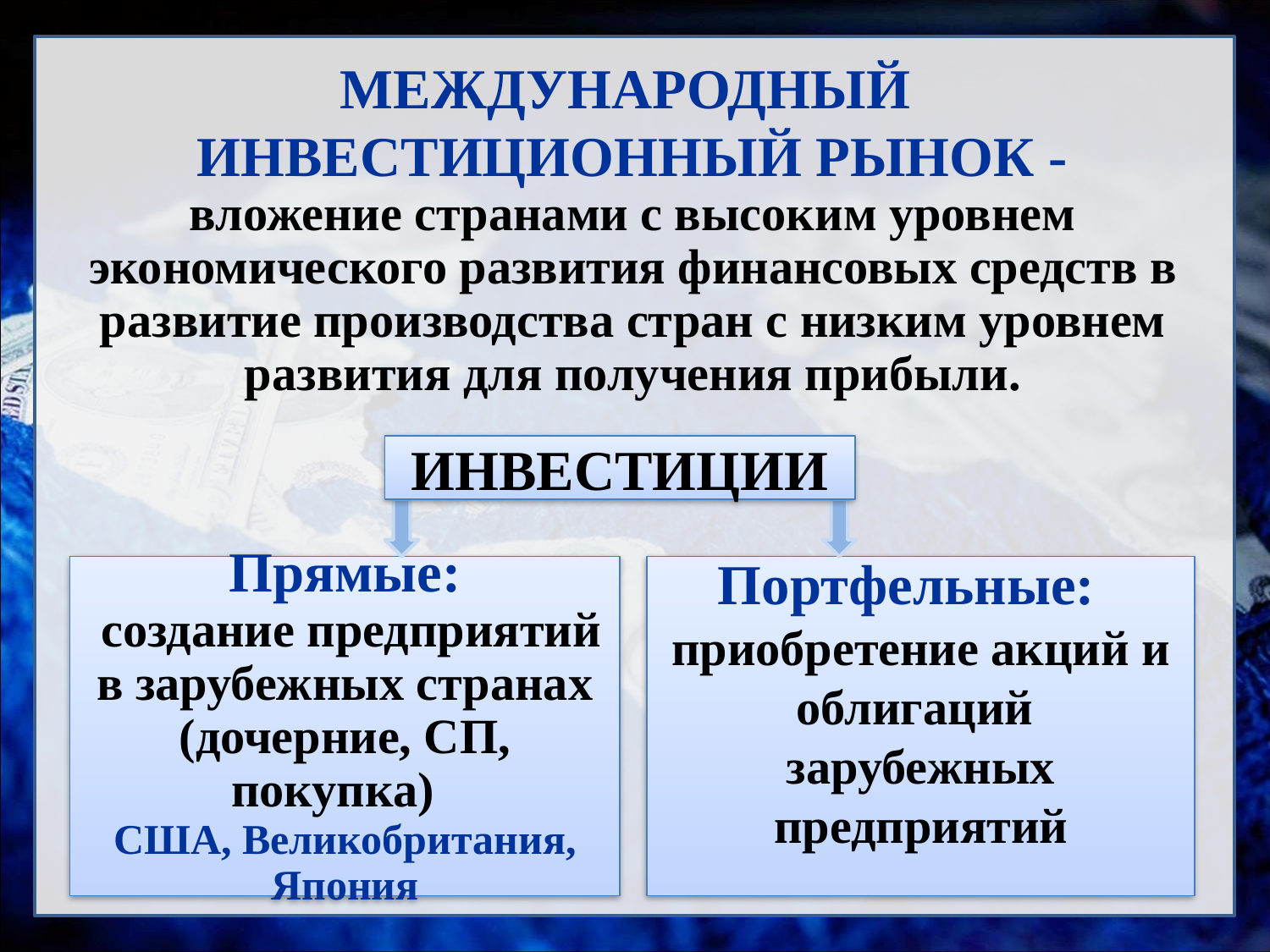

МЕЖДУНАРОДНЫЙ
ИНВЕСТИЦИОННЫЙ РЫНОК -
вложение странами с высоким уровнем экономического развития финансовых средств в развитие производства стран с низким уровнем развития для получения прибыли.

ИНВЕСТИЦИИ

Прямые:
 создание предприятий в зарубежных странах (дочерние, СП, покупка)
США, Великобритания, Япония
Портфельные:   приобретение акций и облигаций  зарубежных предприятий